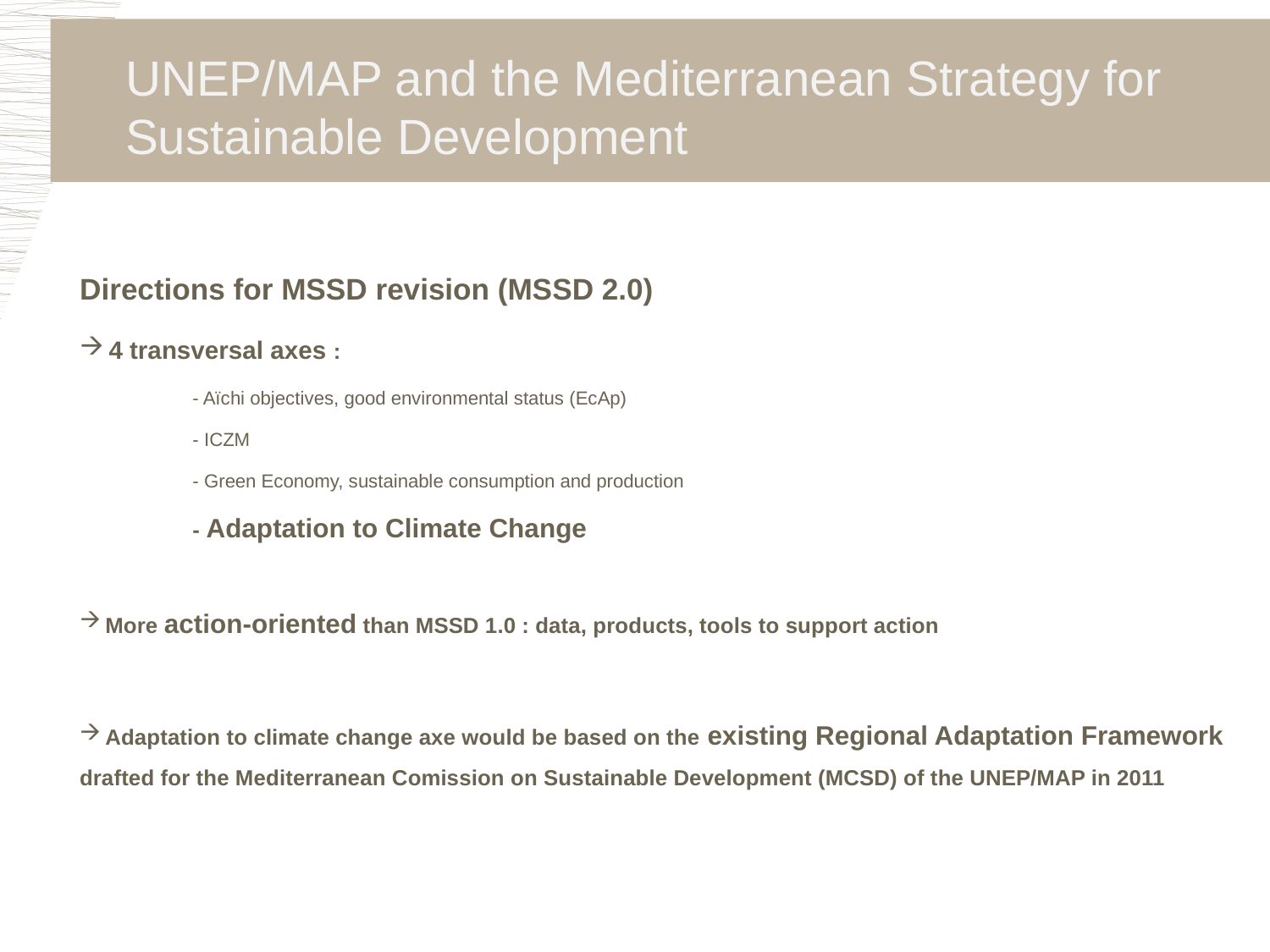

# UNEP/MAP and the Mediterranean Strategy for Sustainable Development
Directions for MSSD revision (MSSD 2.0)
 4 transversal axes :
	- Aïchi objectives, good environmental status (EcAp)
	- ICZM
	- Green Economy, sustainable consumption and production
	- Adaptation to Climate Change

 More action-oriented than MSSD 1.0 : data, products, tools to support action

 Adaptation to climate change axe would be based on the existing Regional Adaptation Framework drafted for the Mediterranean Comission on Sustainable Development (MCSD) of the UNEP/MAP in 2011